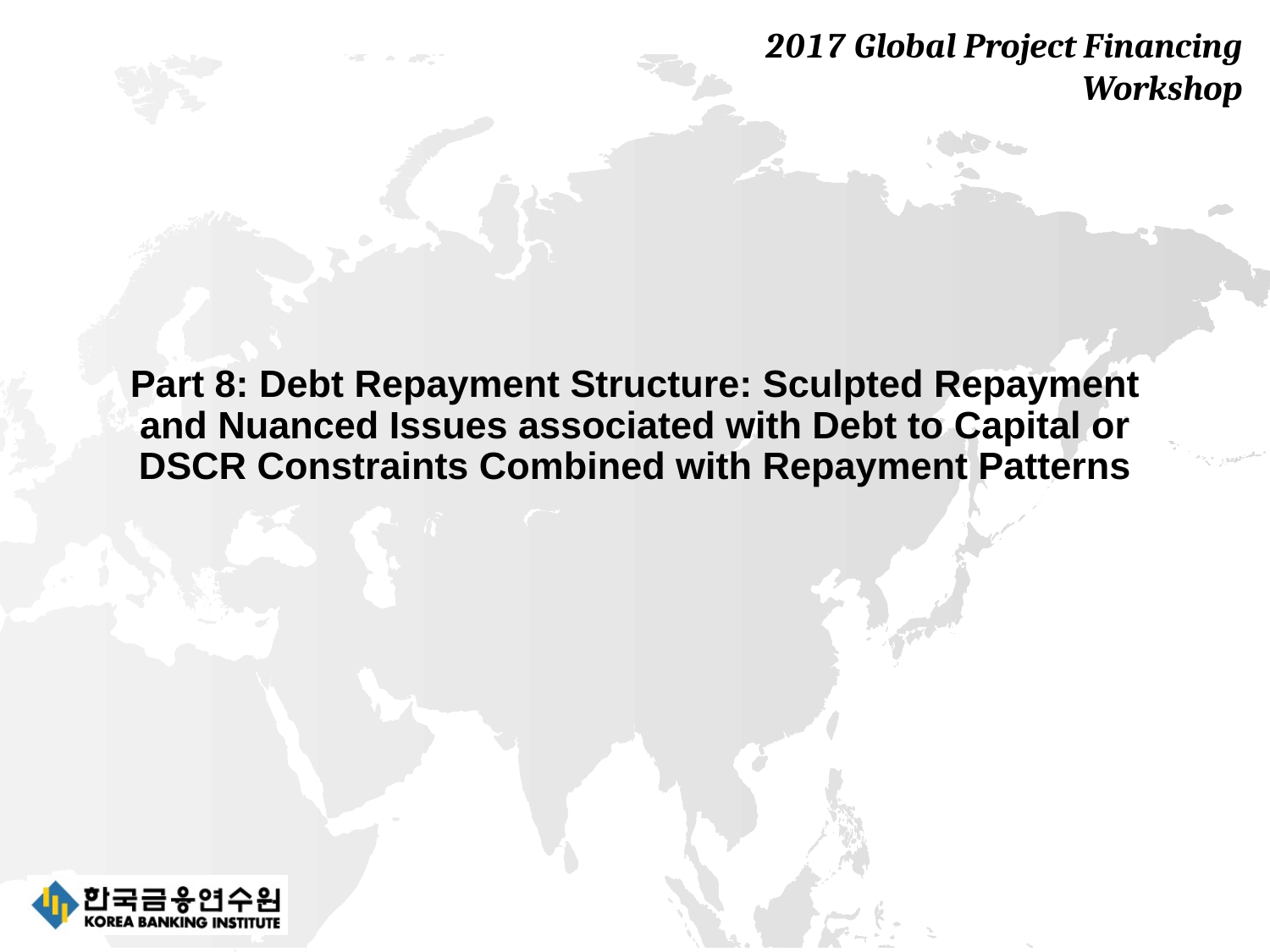

# Part 8: Debt Repayment Structure: Sculpted Repayment and Nuanced Issues associated with Debt to Capital or DSCR Constraints Combined with Repayment Patterns